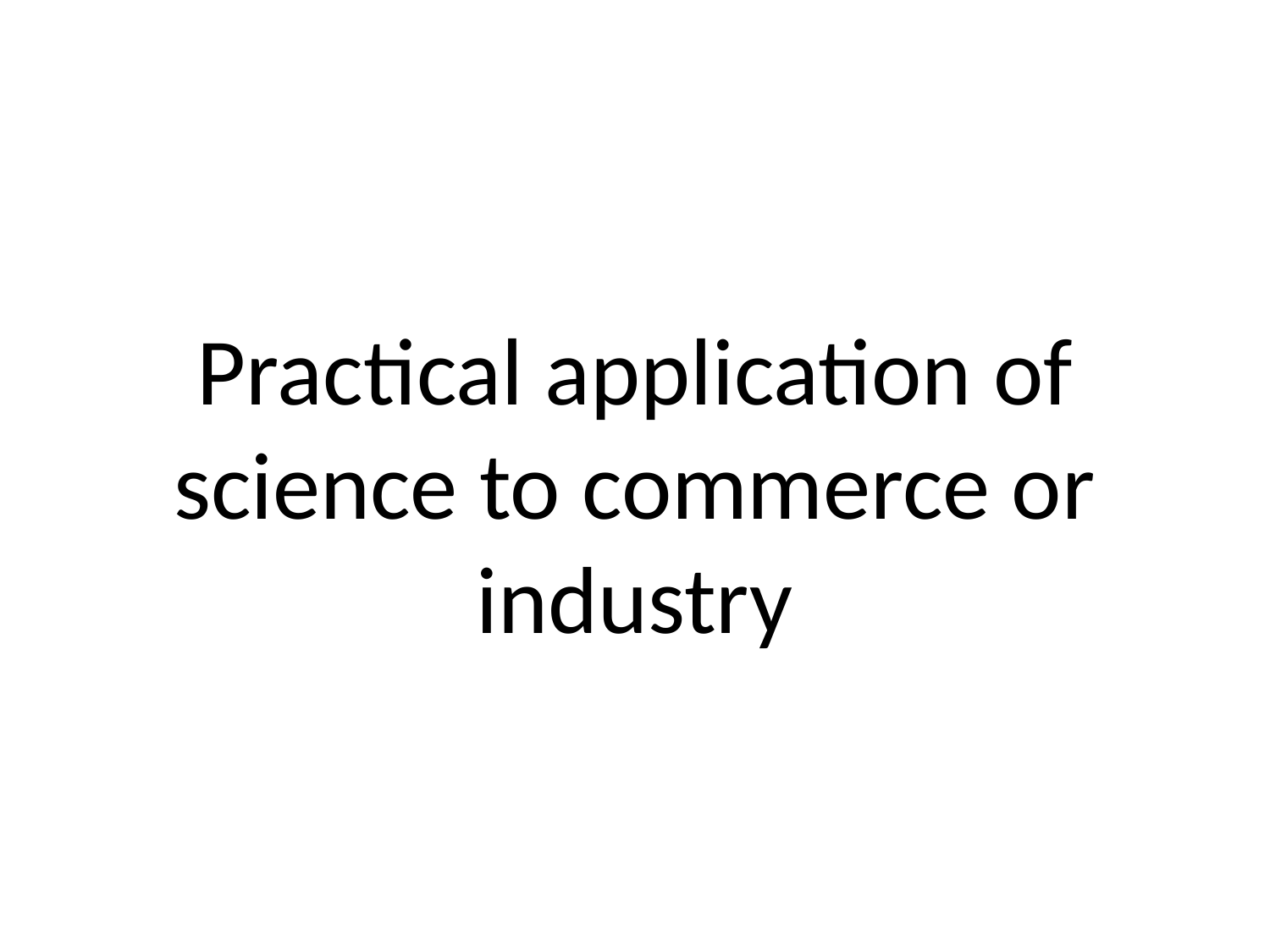

# Practical application of science to commerce or industry